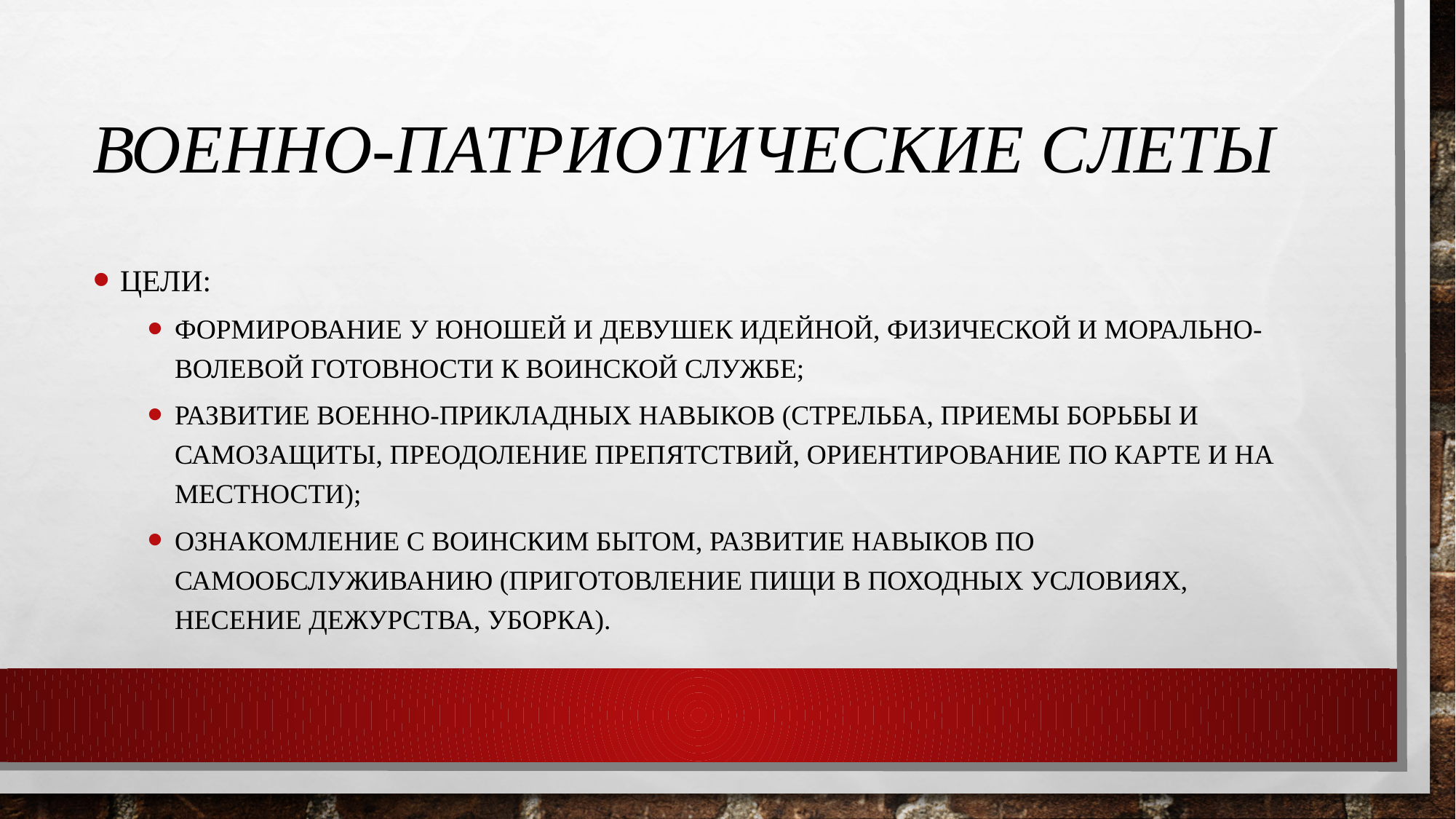

# Военно-патриотические слеты
Цели:
формирование у юношей и девушек идейной, физической и морально-волевой готовности к воинской службе;
развитие военно-прикладных навыков (стрельба, приемы борьбы и самозащиты, преодоление препятствий, ориентирование по карте и на местности);
ознакомление с воинским бытом, развитие навыков по самообслуживанию (приготовление пищи в походных условиях, несение дежурства, уборка).